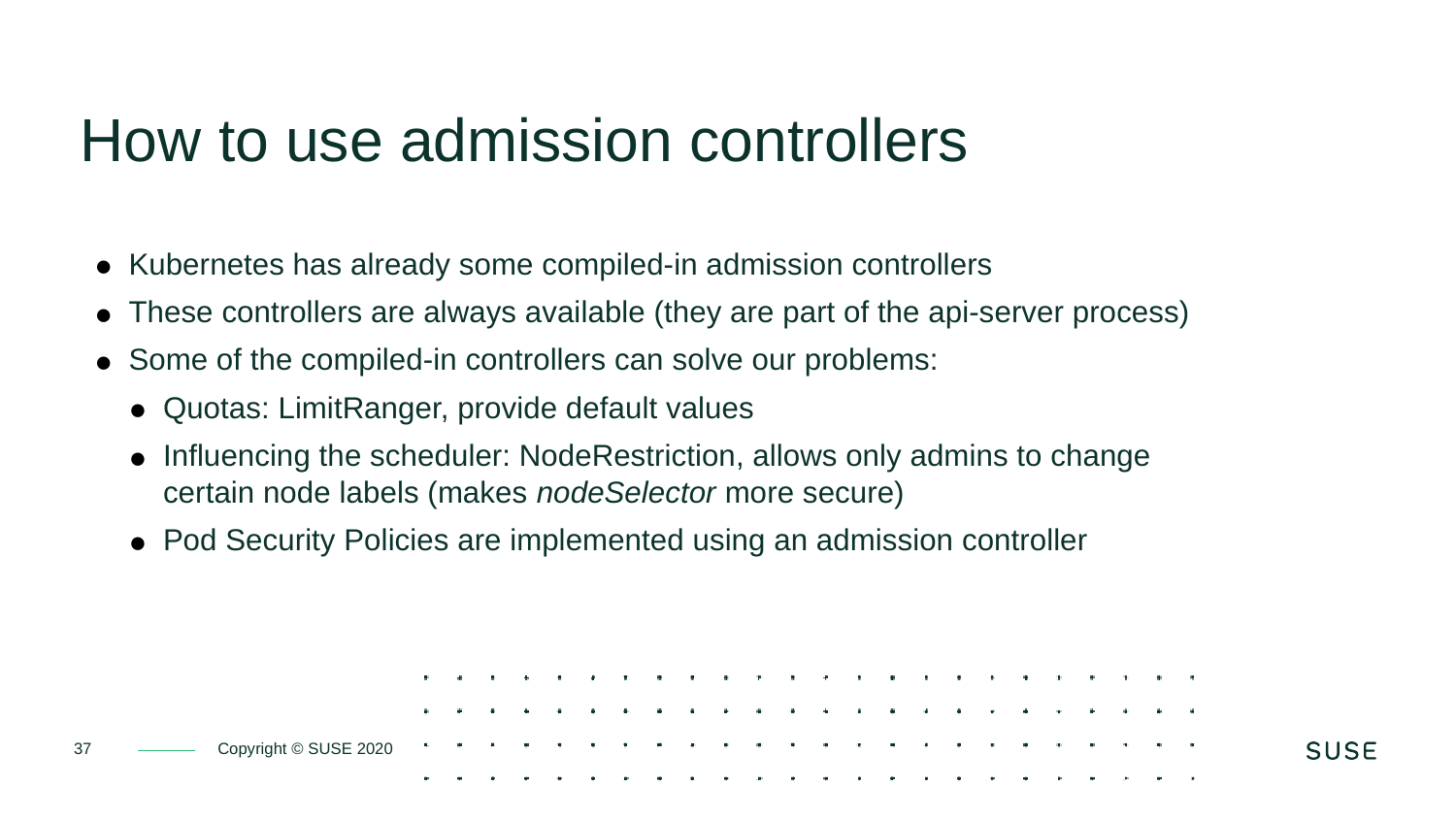

How to use admission controllers
Kubernetes has already some compiled-in admission controllers
These controllers are always available (they are part of the api-server process)
Some of the compiled-in controllers can solve our problems:
Quotas: LimitRanger, provide default values
Influencing the scheduler: NodeRestriction, allows only admins to change certain node labels (makes nodeSelector more secure)
Pod Security Policies are implemented using an admission controller